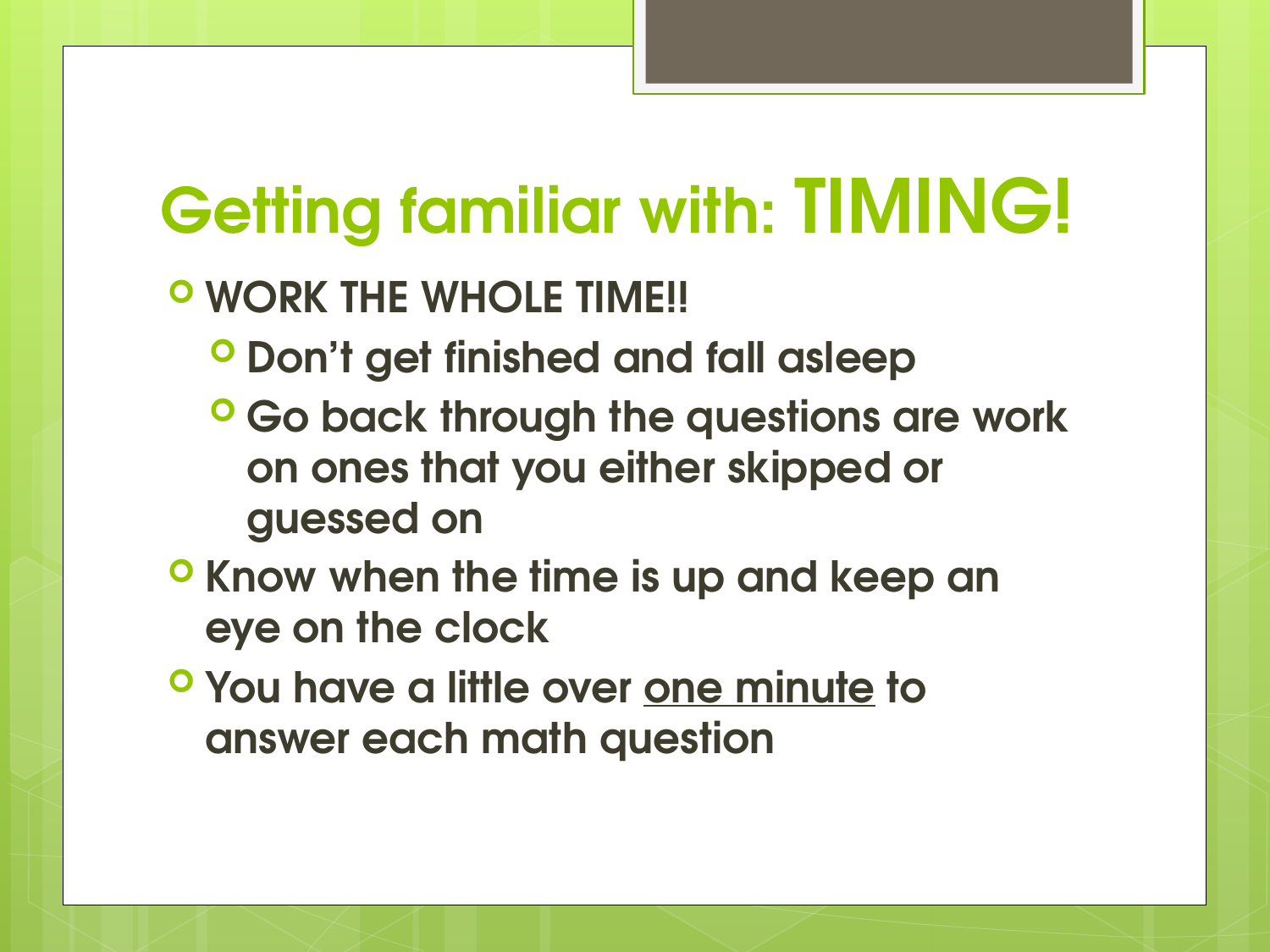

# Getting familiar with: TIMING!
WORK THE WHOLE TIME!!
Don’t get finished and fall asleep
Go back through the questions are work on ones that you either skipped or guessed on
Know when the time is up and keep an eye on the clock
You have a little over one minute to answer each math question